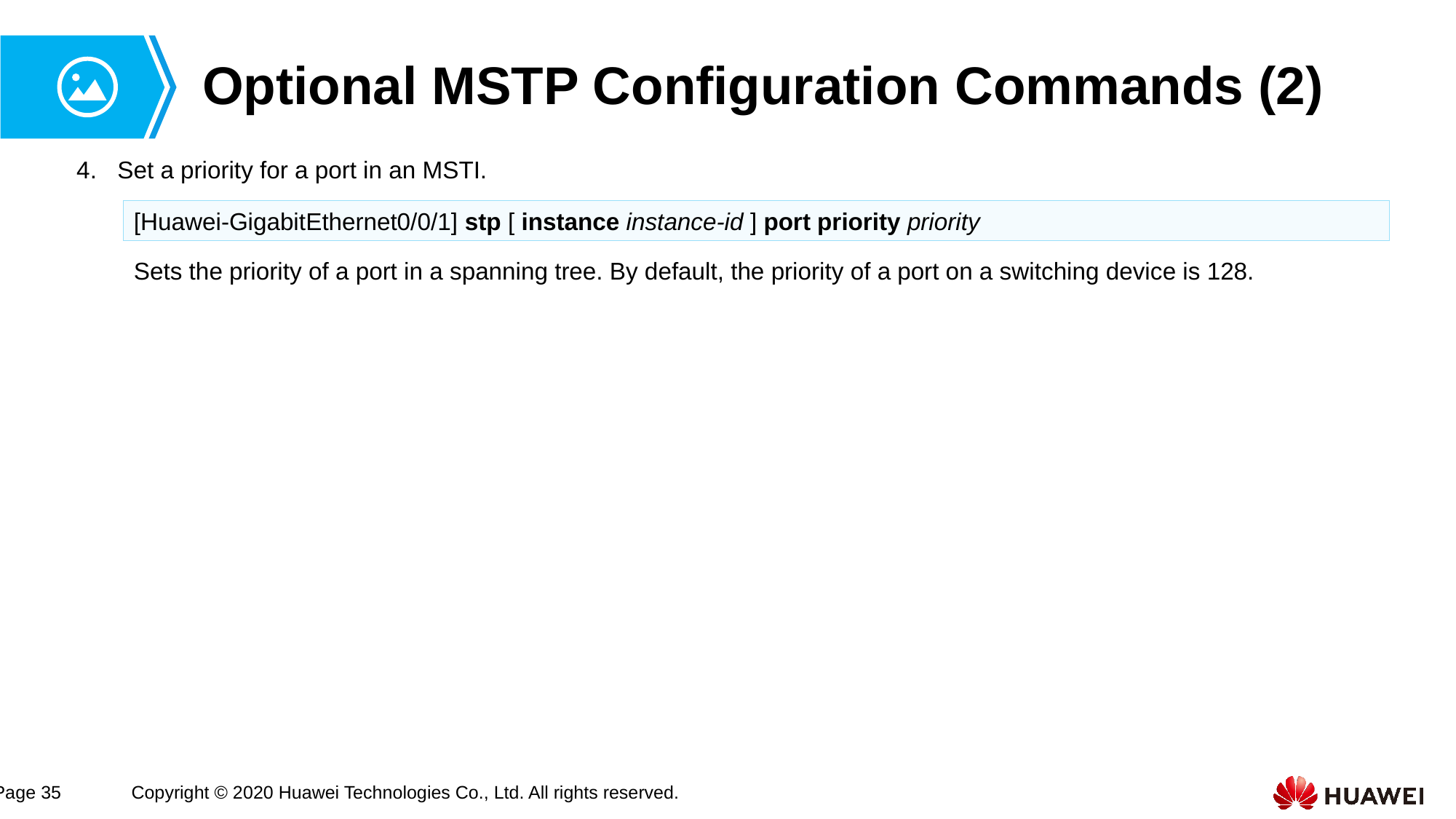

# Optional MSTP Configuration Commands (2)
Set a priority for a port in an MSTI.
[Huawei-GigabitEthernet0/0/1] stp [ instance instance-id ] port priority priority
Sets the priority of a port in a spanning tree. By default, the priority of a port on a switching device is 128.